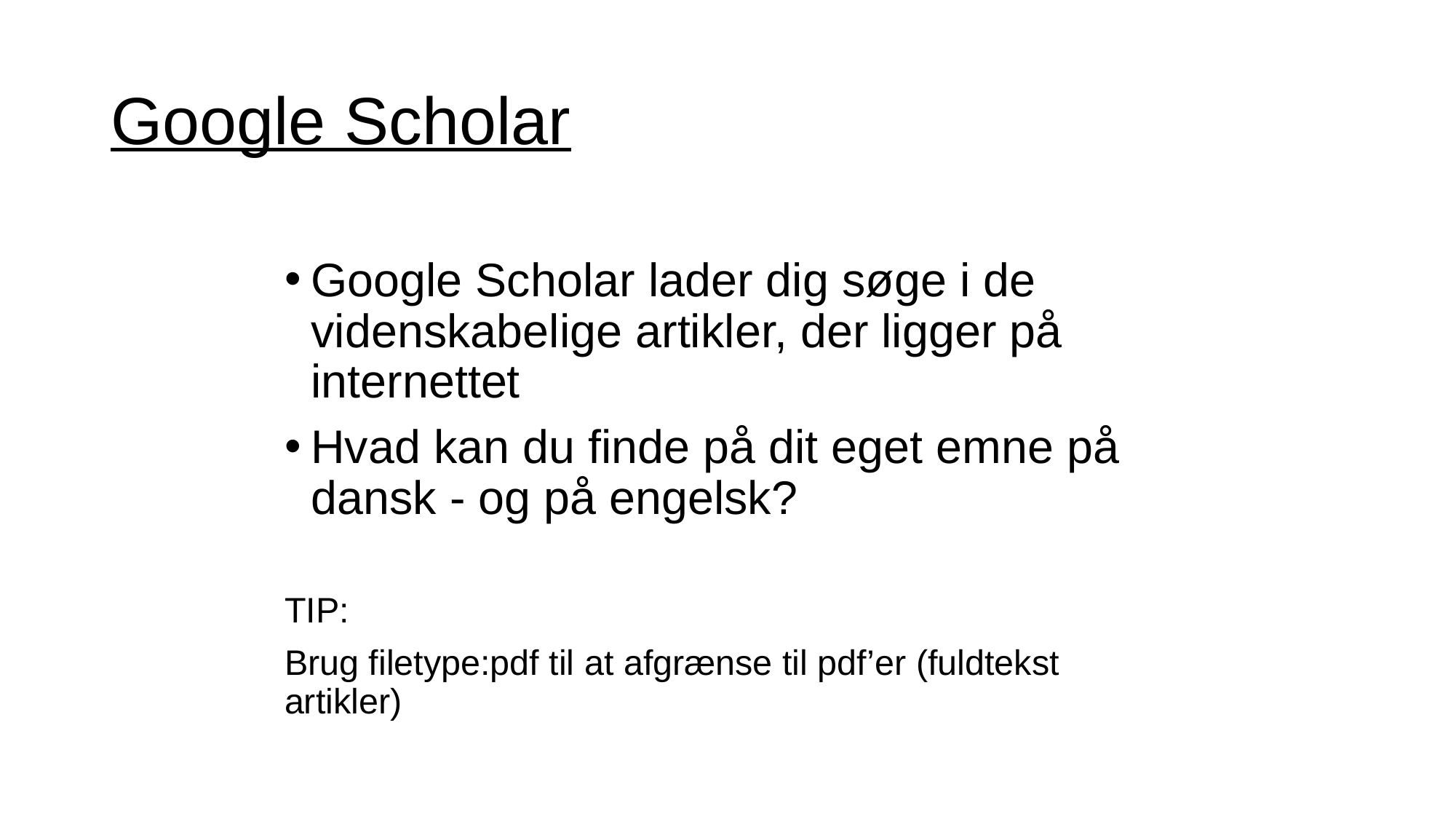

# Google Scholar
Google Scholar lader dig søge i de videnskabelige artikler, der ligger på internettet
Hvad kan du finde på dit eget emne på dansk - og på engelsk?

TIP:
Brug filetype:pdf til at afgrænse til pdf’er (fuldtekst artikler)